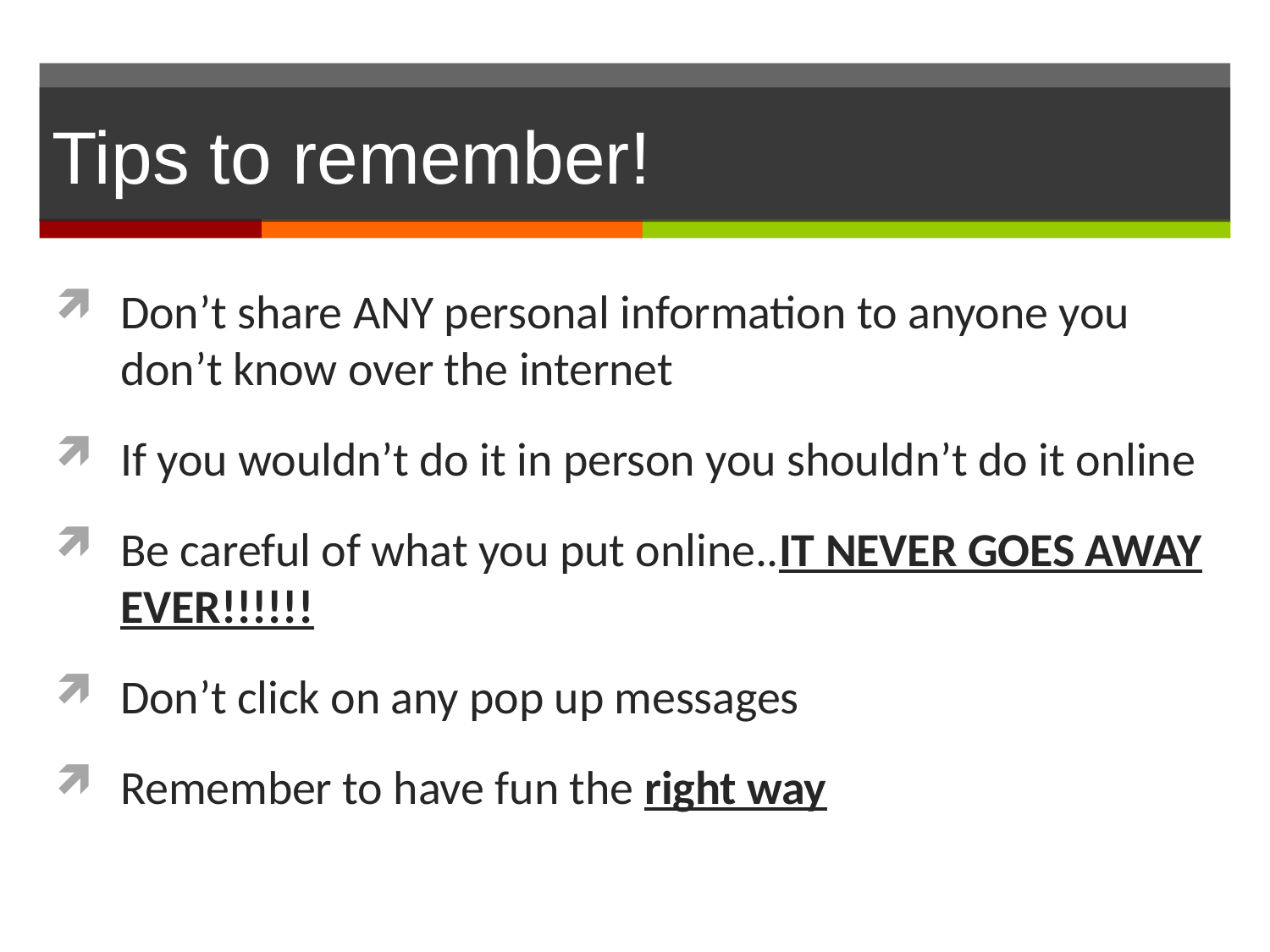

# Tips to remember!
Don’t share ANY personal information to anyone you don’t know over the internet
If you wouldn’t do it in person you shouldn’t do it online
Be careful of what you put online..IT NEVER GOES AWAY EVER!!!!!!
Don’t click on any pop up messages
Remember to have fun the right way